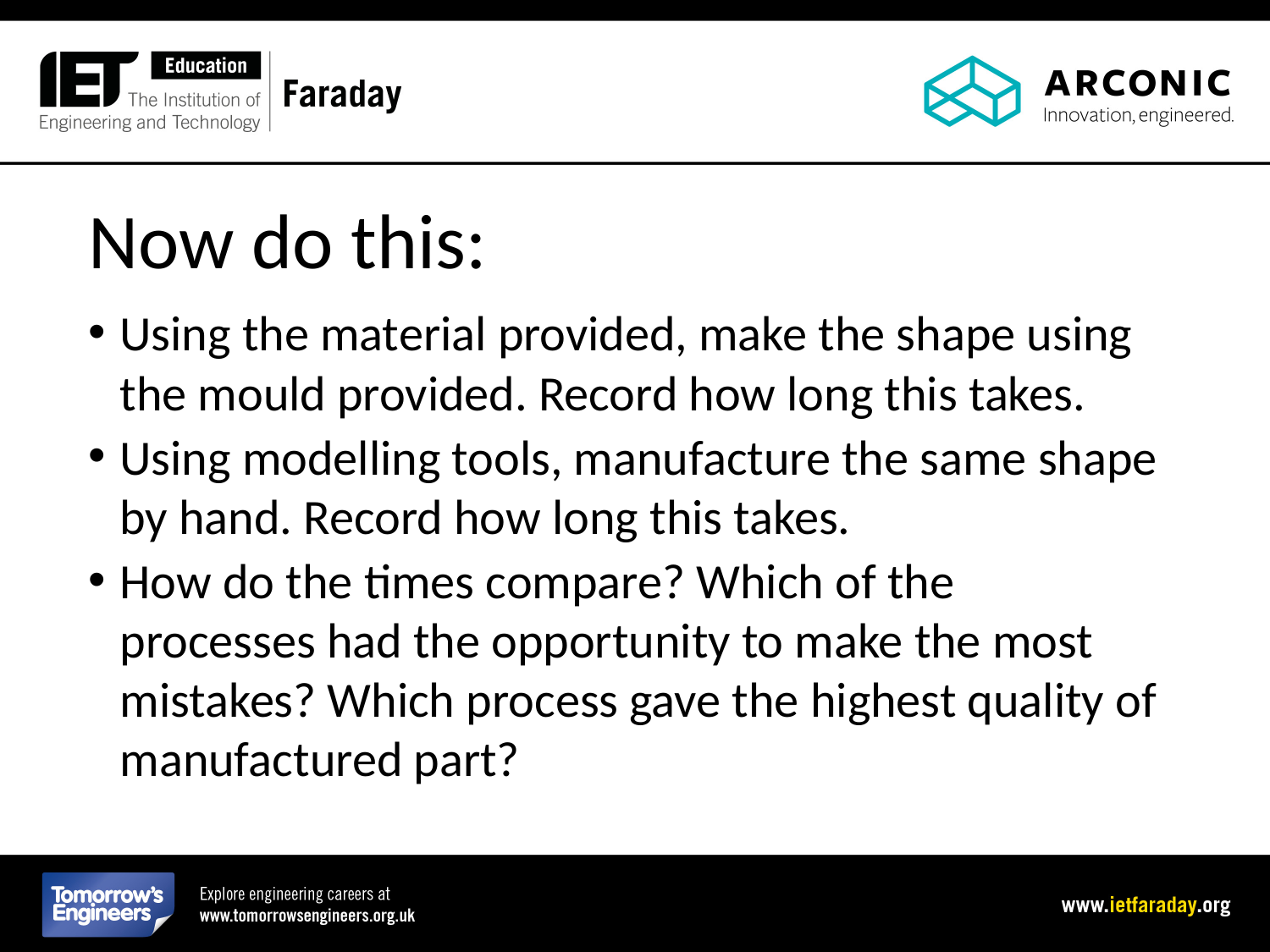

# Now do this:
Using the material provided, make the shape using the mould provided. Record how long this takes.
Using modelling tools, manufacture the same shape by hand. Record how long this takes.
How do the times compare? Which of the processes had the opportunity to make the most mistakes? Which process gave the highest quality of manufactured part?